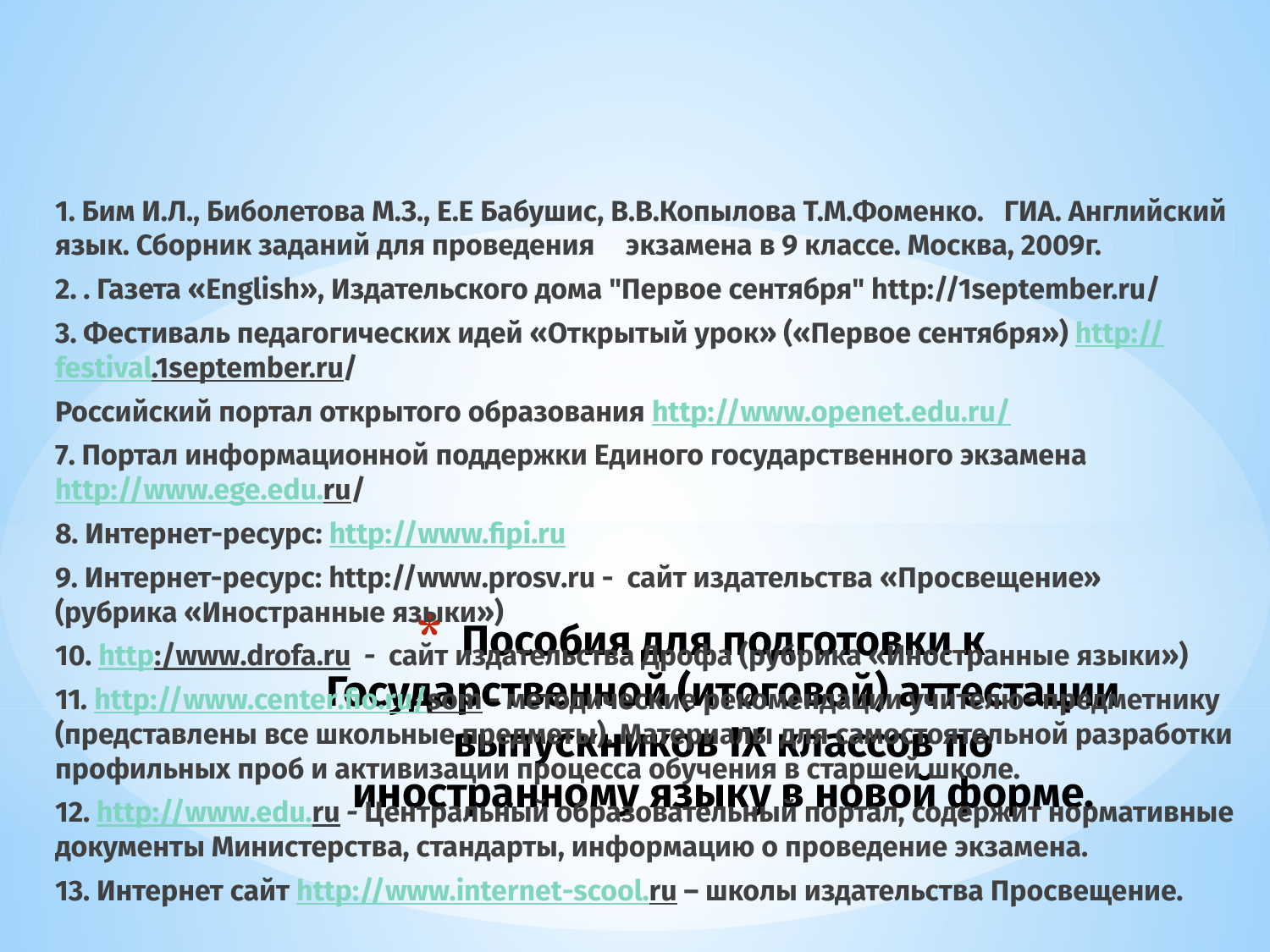

1. Бим И.Л., Биболетова М.З., Е.Е Бабушис, В.В.Копылова Т.М.Фоменко.   ГИА. Английский язык. Сборник заданий для проведения	 экзамена в 9 классе. Москва, 2009г.
2. . Газета «English», Издательского дома "Первое сентября" http://1september.ru/
3. Фестиваль педагогических идей «Открытый урок» («Первое сентября») http://festival.1september.ru/
Российский портал открытого образования http://www.openet.edu.ru/
7. Портал информационной поддержки Единого государственного экзамена http://www.ege.edu.ru/
8. Интернет-ресурс: http://www.fipi.ru
9. Интернет-ресурс: http://www.prosv.ru -  сайт издательства «Просвещение»       (рубрика «Иностранные языки»)
10. http:/www.drofa.ru  -  сайт издательства Дрофа (рубрика «Иностранные языки»)
11. http://www.center.fio.ru/som - методические рекомендации учителю- предметнику (представлены все школьные предметы). Материалы для самостоятельной разработки профильных проб и активизации процесса обучения в старшей школе.
12. http://www.edu.ru - Центральный образовательный портал, содержит нормативные документы Министерства, стандарты, информацию о проведение экзамена.
13. Интернет сайт http://www.internet-scool.ru – школы издательства Просвещение.

# Пособия для подготовки к Государственной (итоговой) аттестации выпускников IX классов по иностранному языку в новой форме.